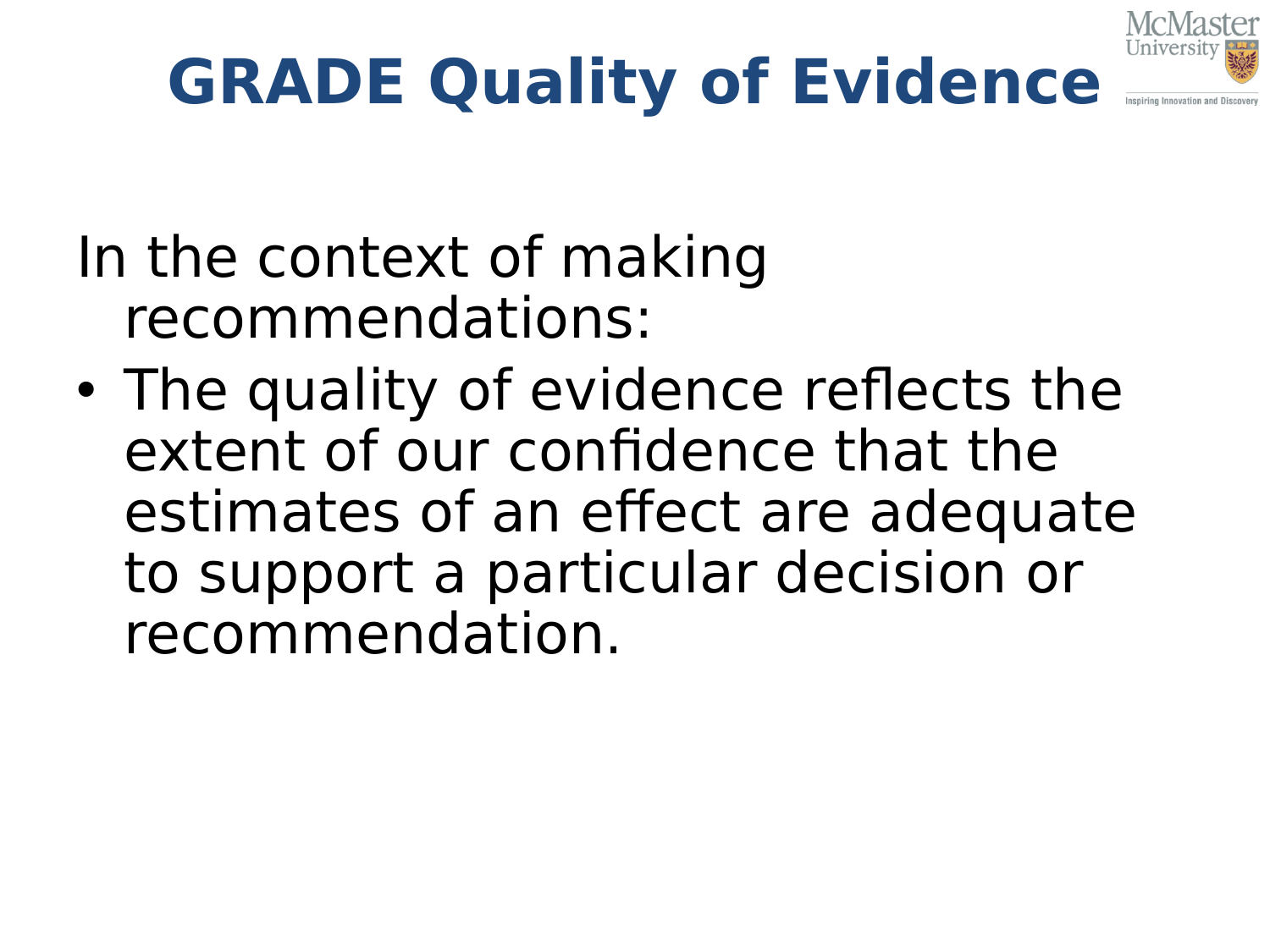

# GRADE Quality of Evidence

In the context of making recommendations:
The quality of evidence reflects the extent of our confidence that the estimates of an effect are adequate to support a particular decision or recommendation.